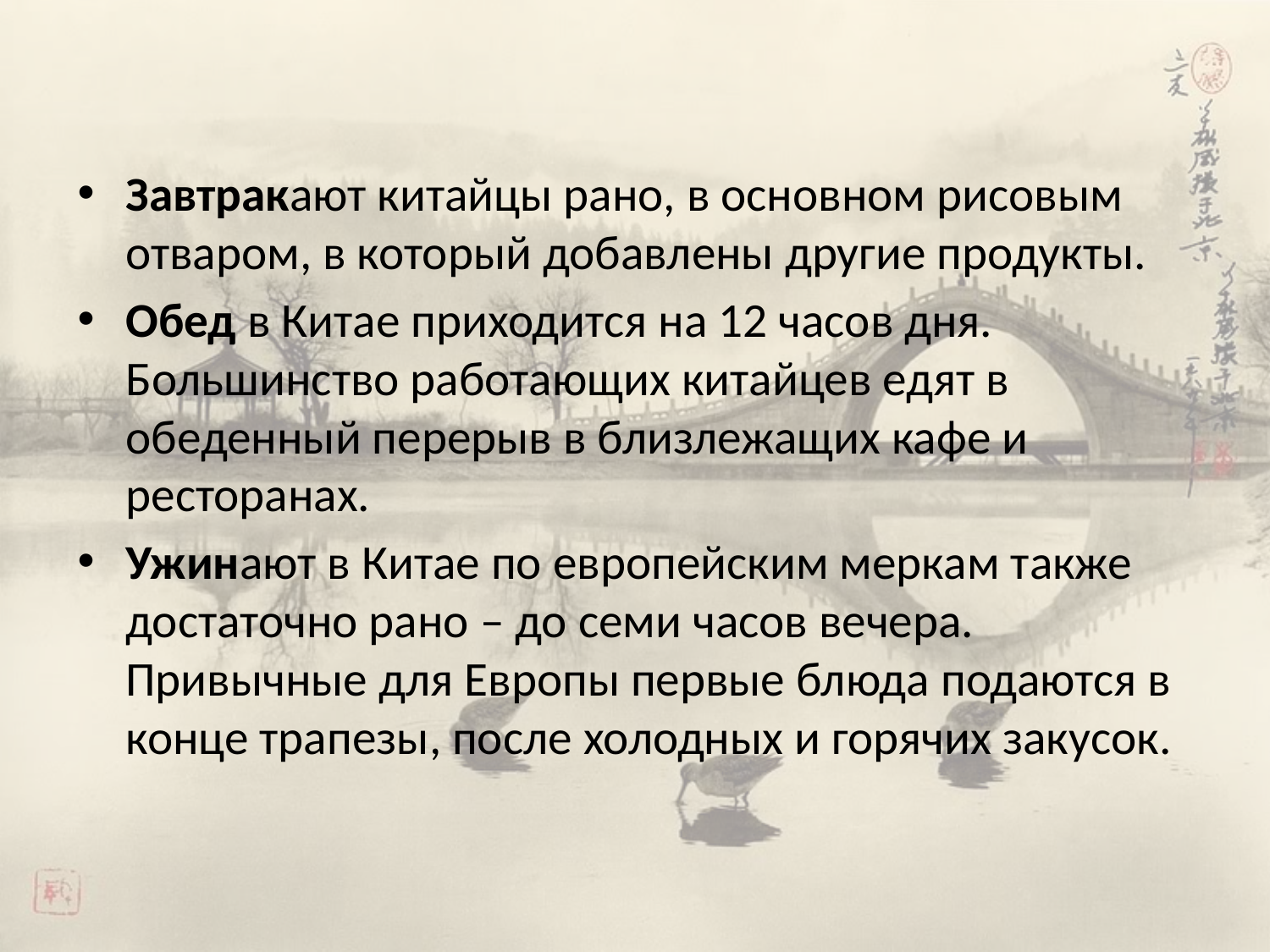

Завтракают китайцы рано, в основном рисовым отваром, в который добавлены другие продукты.
Обед в Китае приходится на 12 часов дня. Большинство работающих китайцев едят в обеденный перерыв в близлежащих кафе и ресторанах.
Ужинают в Китае по европейским меркам также достаточно рано – до семи часов вечера. Привычные для Европы первые блюда подаются в конце трапезы, после холодных и горячих закусок.